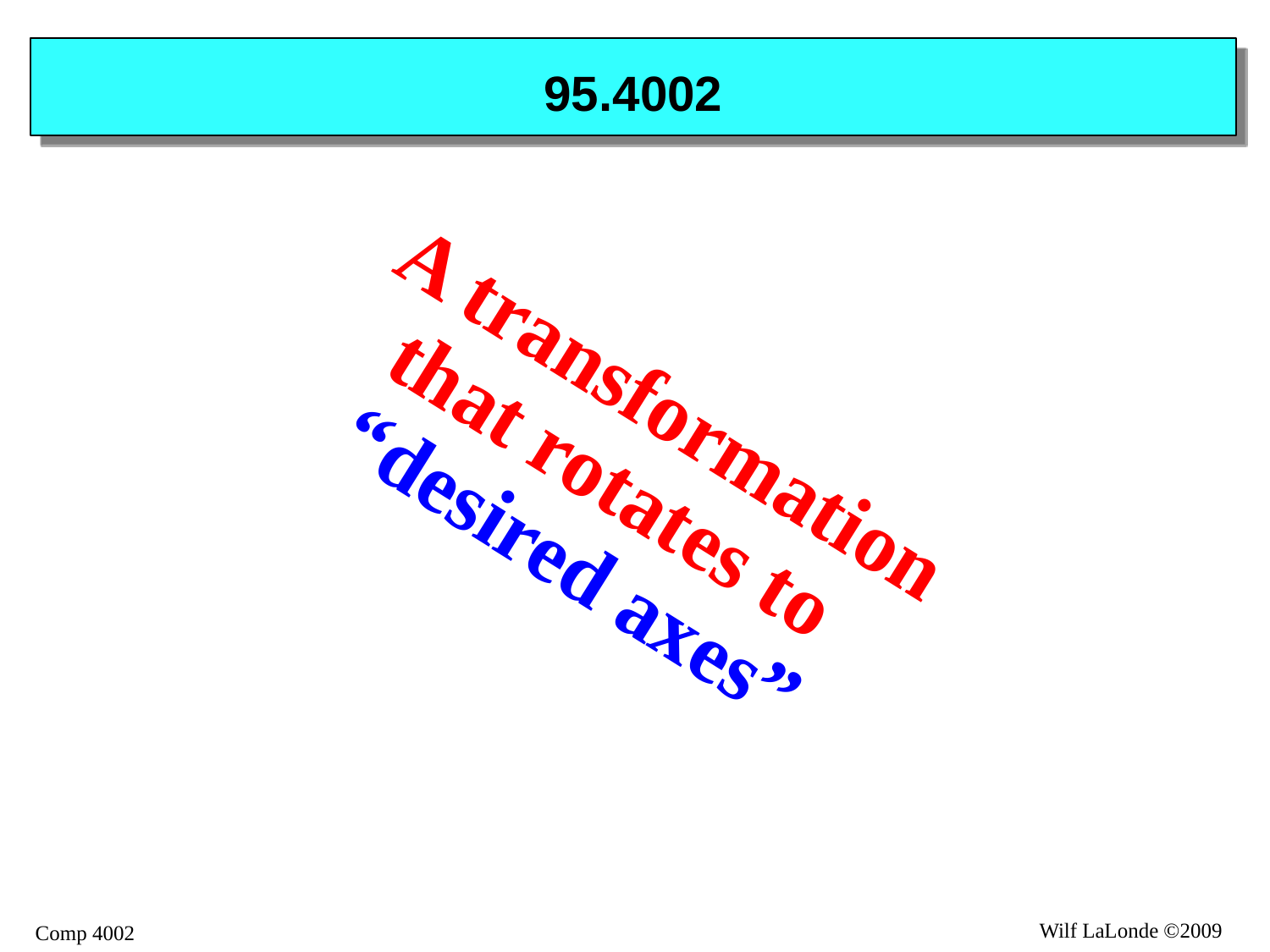

# 95.4002
A transformation that rotates to “desired axes”